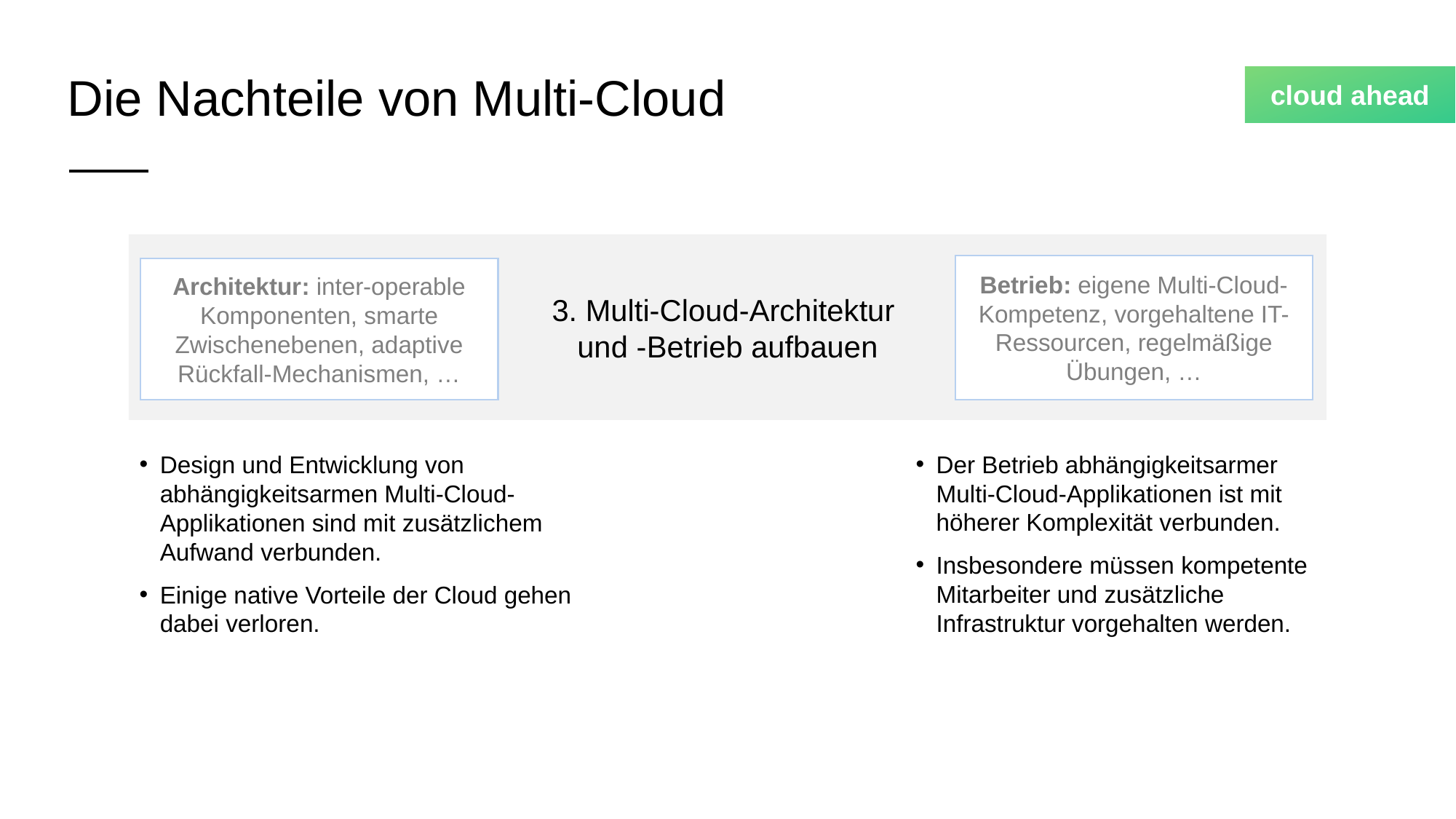

# Die Nachteile von Multi-Cloud
3. Multi-Cloud-Architektur
und -Betrieb aufbauen
Betrieb: eigene Multi-Cloud-Kompetenz, vorgehaltene IT-Ressourcen, regelmäßige Übungen, …
Architektur: inter-operable Komponenten, smarte Zwischenebenen, adaptive Rückfall-Mechanismen, …
Der Betrieb abhängigkeitsarmer Multi-Cloud-Applikationen ist mit höherer Komplexität verbunden.
Insbesondere müssen kompetente Mitarbeiter und zusätzliche Infrastruktur vorgehalten werden.
Design und Entwicklung von abhängigkeitsarmen Multi-Cloud-Applikationen sind mit zusätzlichem Aufwand verbunden.
Einige native Vorteile der Cloud gehen dabei verloren.